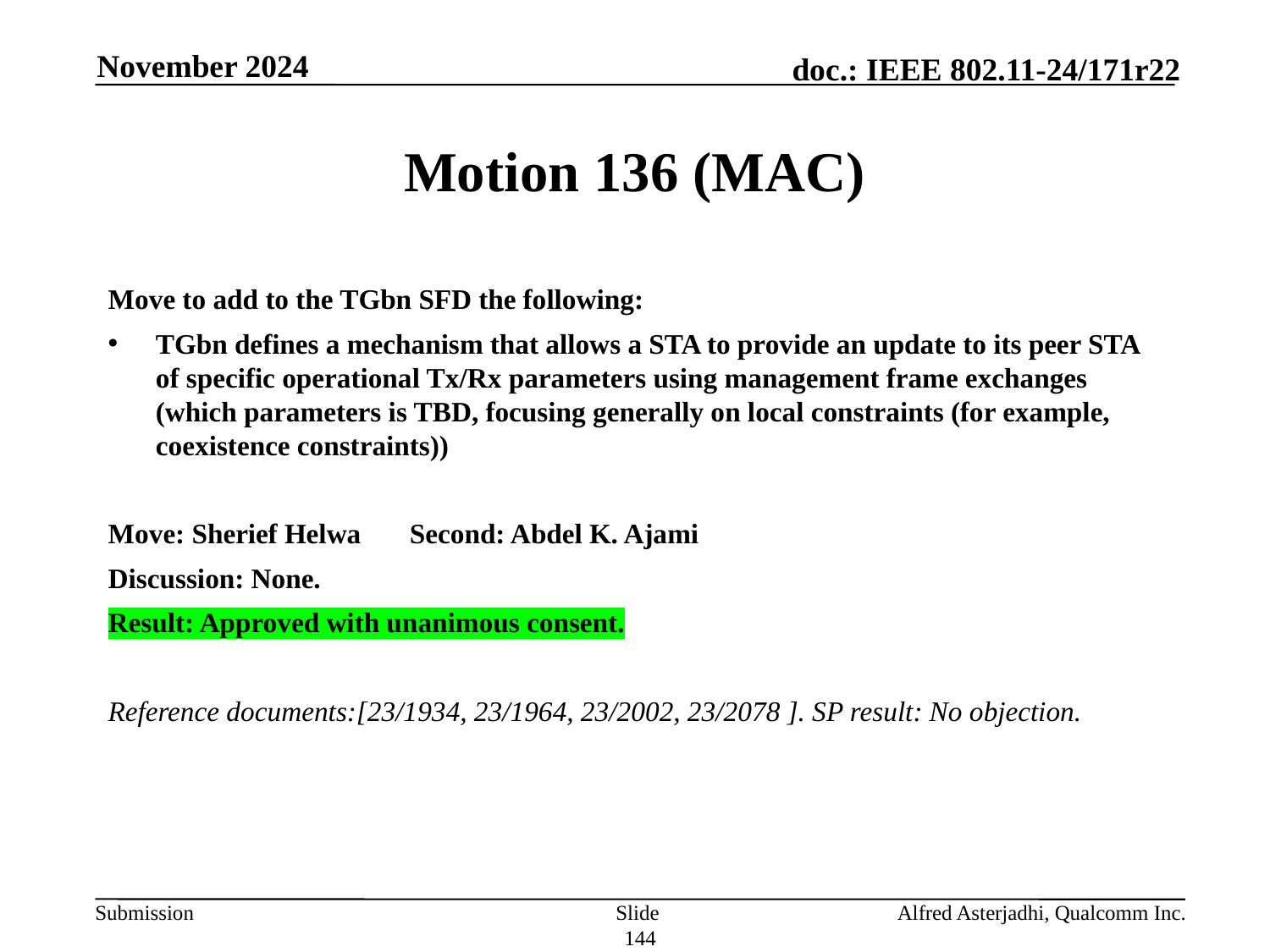

November 2024
# Motion 136 (MAC)
Move to add to the TGbn SFD the following:
TGbn defines a mechanism that allows a STA to provide an update to its peer STA of specific operational Tx/Rx parameters using management frame exchanges (which parameters is TBD, focusing generally on local constraints (for example, coexistence constraints))

Move: Sherief Helwa  	Second: Abdel K. Ajami
Discussion: None.
Result: Approved with unanimous consent.

Reference documents:[23/1934, 23/1964, 23/2002, 23/2078 ]. SP result: No objection.

Slide 144
Alfred Asterjadhi, Qualcomm Inc.